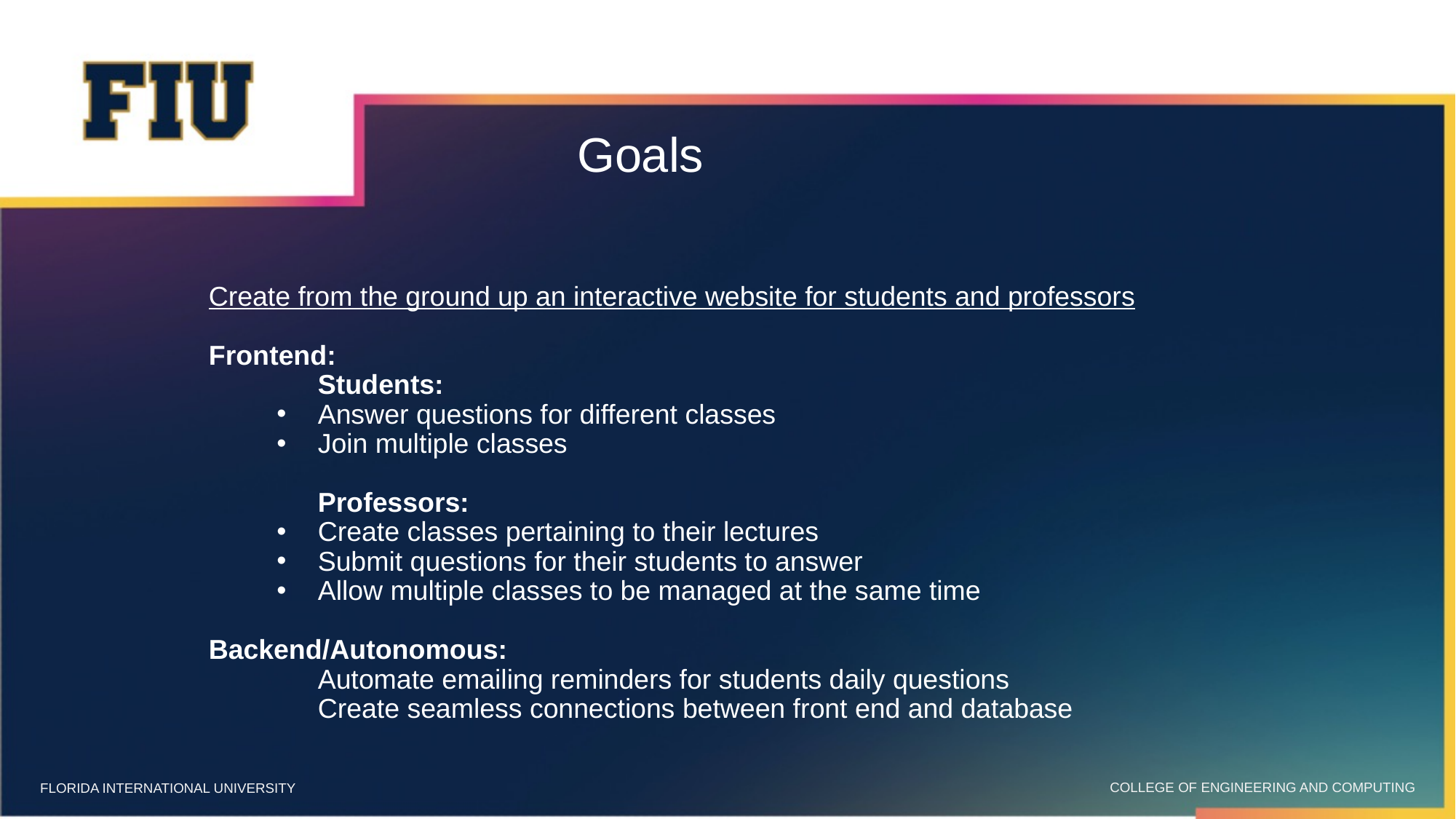

# Goals
Create from the ground up an interactive website for students and professors

Frontend:
	Students:
Answer questions for different classes
Join multiple classes

	Professors:
Create classes pertaining to their lectures
Submit questions for their students to answer
Allow multiple classes to be managed at the same time

Backend/Autonomous:
	Automate emailing reminders for students daily questions
	Create seamless connections between front end and database